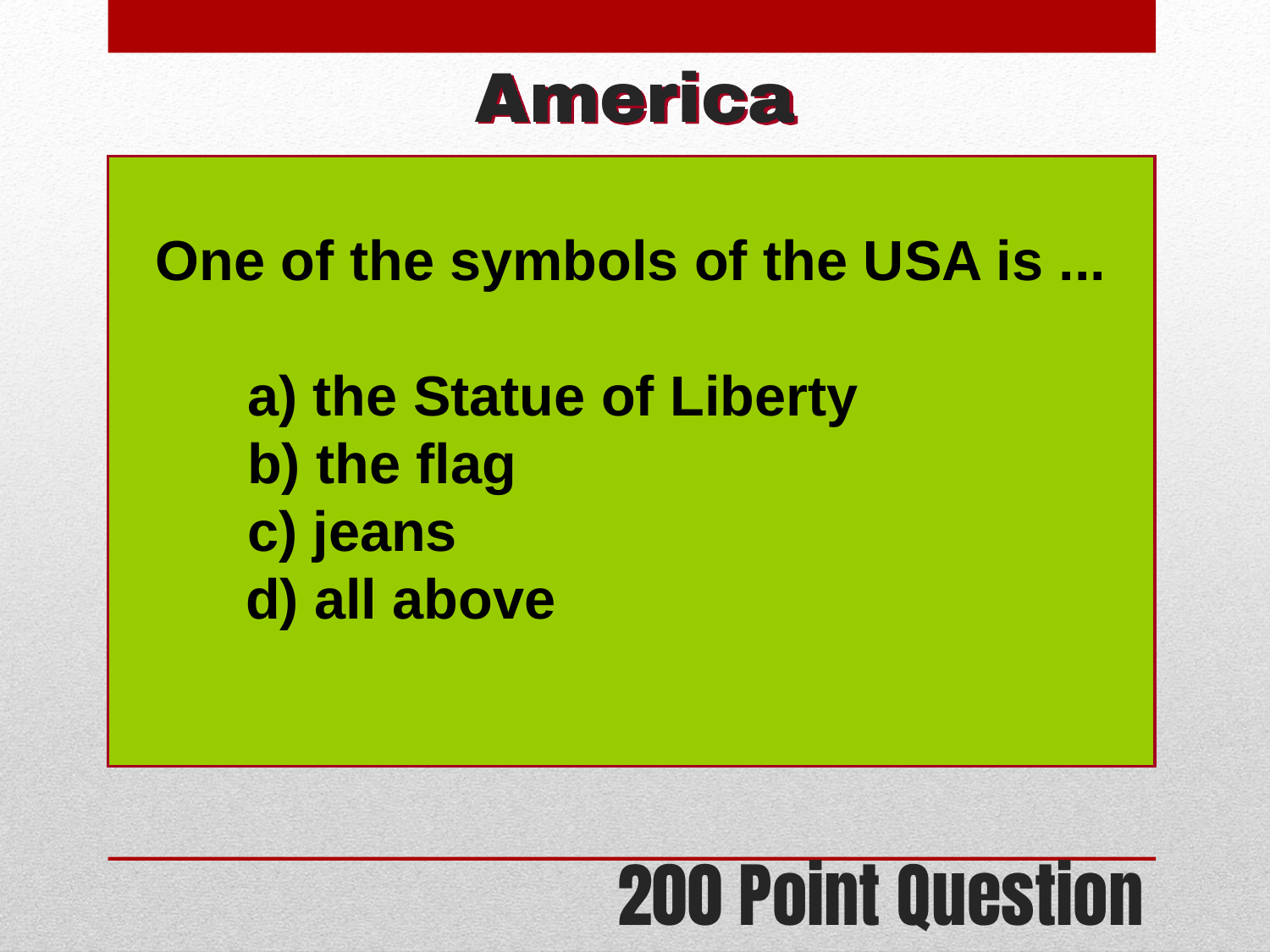

America
One of the symbols of the USA is ...

	a) the Statue of Liberty
	b) the flag
	c) jeans
        d) all above

200 Point Question